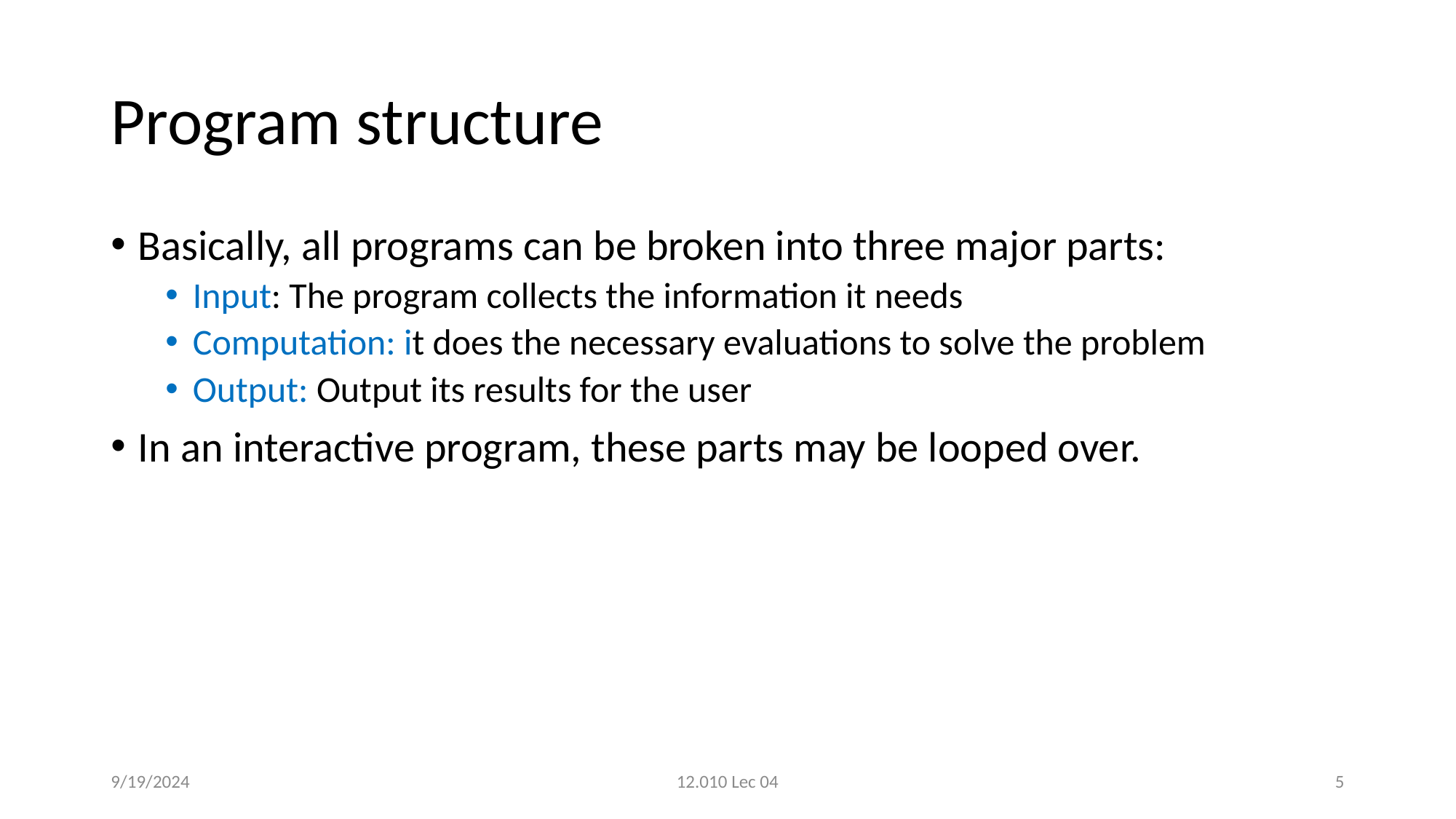

# Program structure
Basically, all programs can be broken into three major parts:
Input: The program collects the information it needs
Computation: it does the necessary evaluations to solve the problem
Output: Output its results for the user
In an interactive program, these parts may be looped over.
9/19/2024
12.010 Lec 04
5